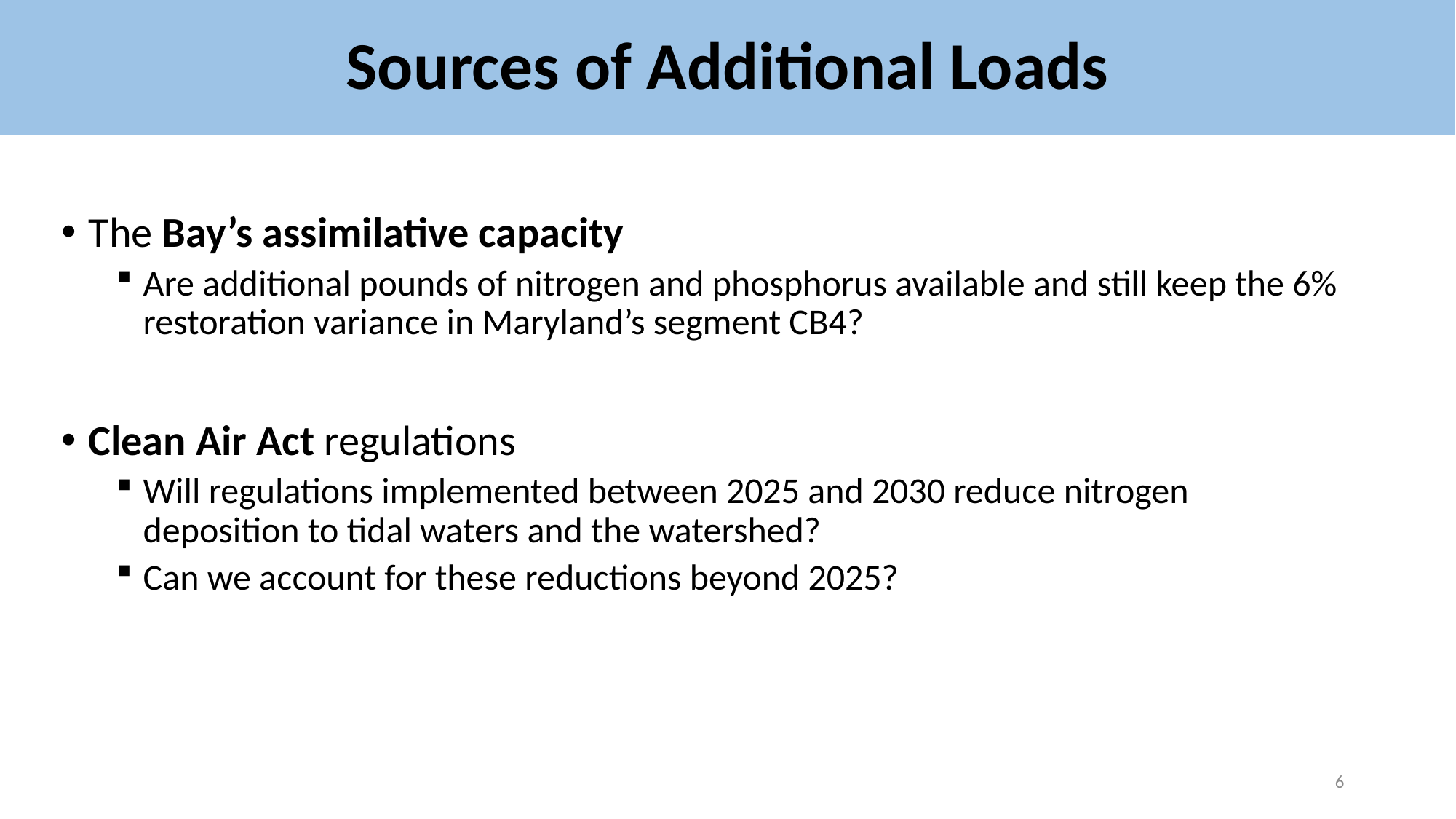

# Sources of Additional Loads
The Bay’s assimilative capacity
Are additional pounds of nitrogen and phosphorus available and still keep the 6% restoration variance in Maryland’s segment CB4?

Clean Air Act regulations
Will regulations implemented between 2025 and 2030 reduce nitrogen deposition to tidal waters and the watershed?
Can we account for these reductions beyond 2025?
6